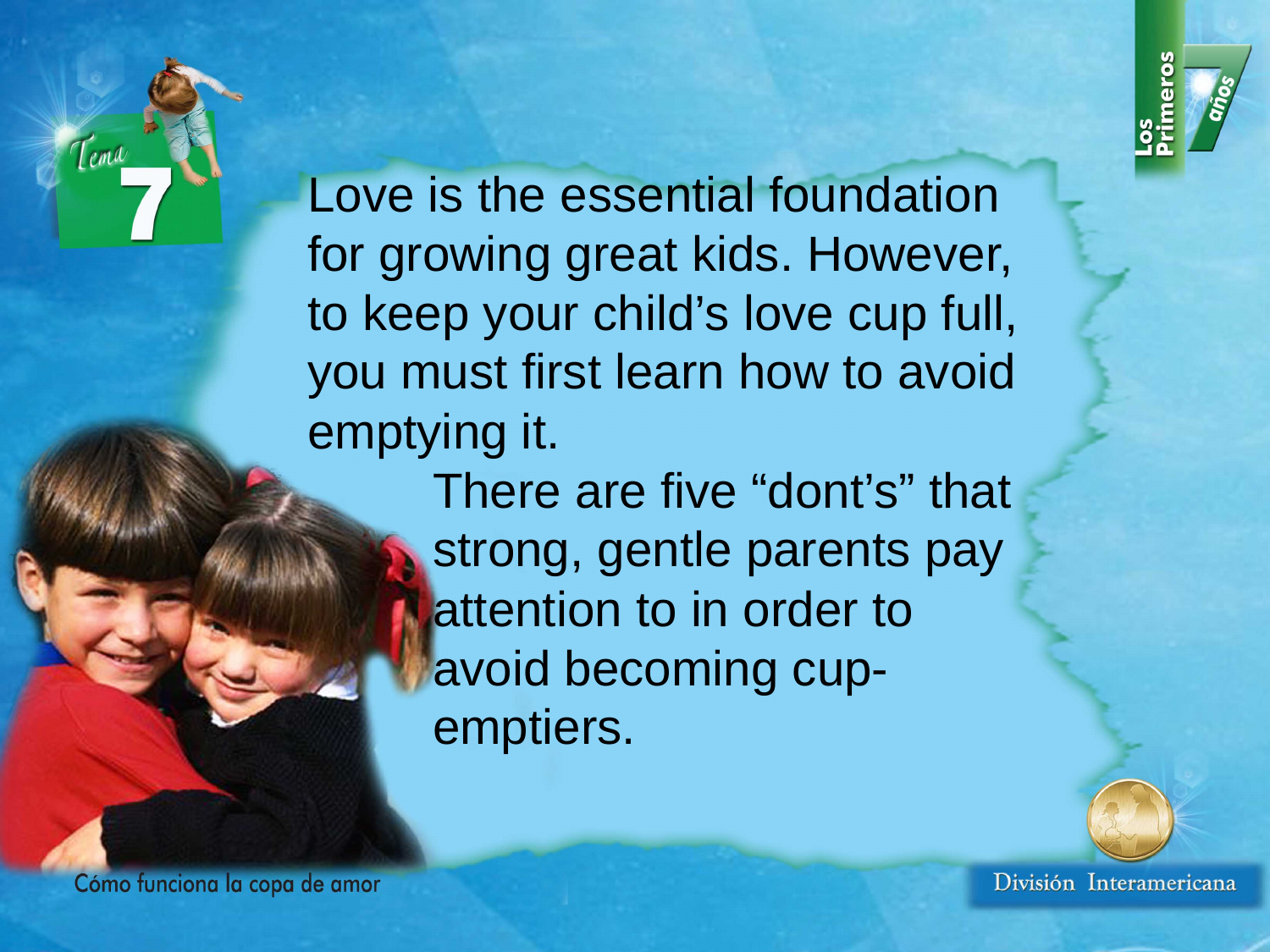

Love is the essential foundation for growing great kids. However, to keep your child’s love cup full, you must first learn how to avoid emptying it.
There are five “dont’s” that strong, gentle parents pay attention to in order to avoid becoming cup-emptiers.